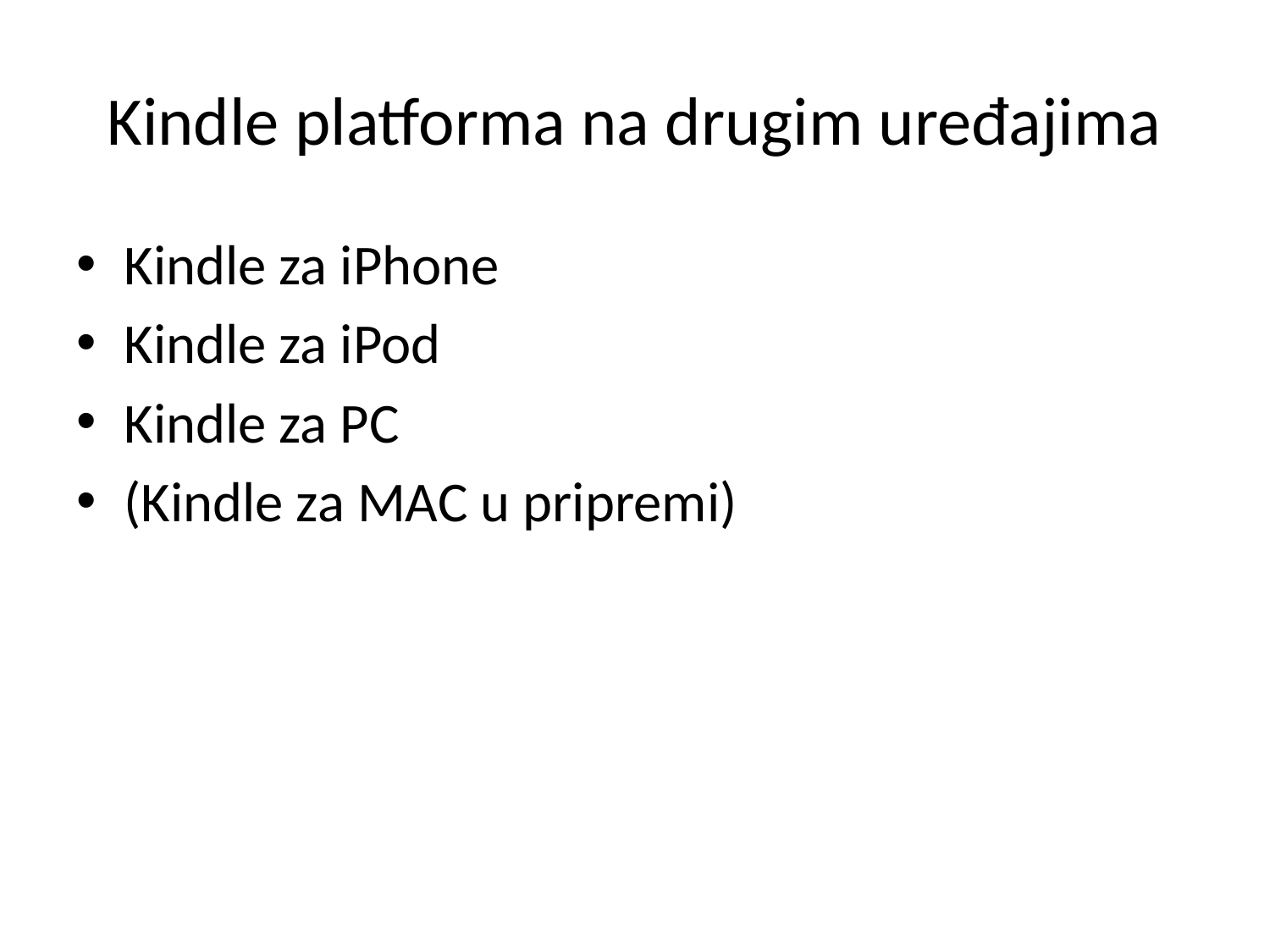

# Kindle platforma na drugim uređajima
Kindle za iPhone
Kindle za iPod
Kindle za PC
(Kindle za MAC u pripremi)